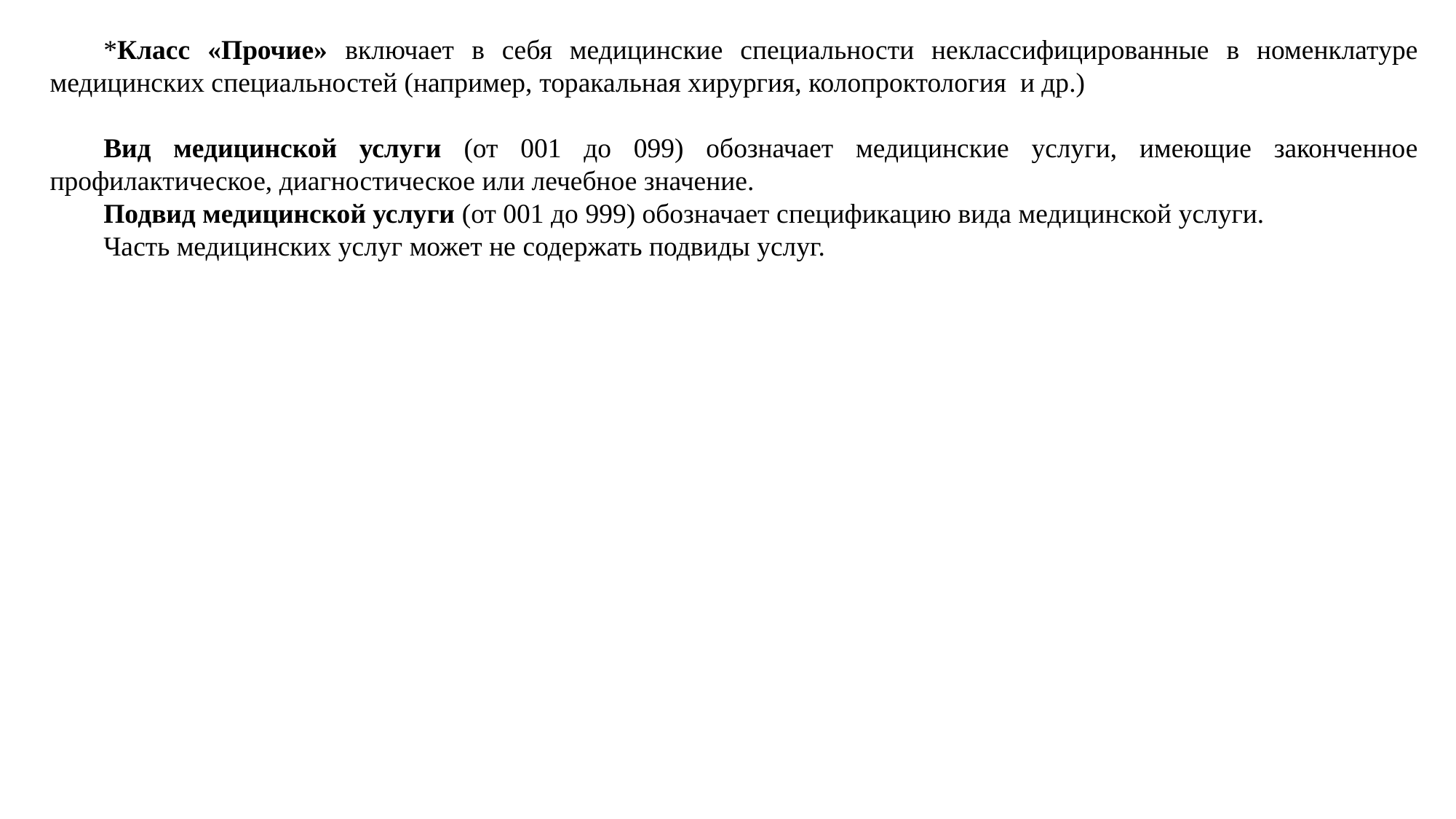

*Класс «Прочие» включает в себя медицинские специальности неклассифицированные в номенклатуре медицинских специальностей (например, торакальная хирургия, колопроктология  и др.)

Вид медицинской услуги (от 001 до 099) обозначает медицинские услуги, имеющие законченное профилактическое, диагностическое или лечебное значение.
Подвид медицинской услуги (от 001 до 999) обозначает спецификацию вида медицинской услуги.
Часть медицинских услуг может не содержать подвиды услуг.